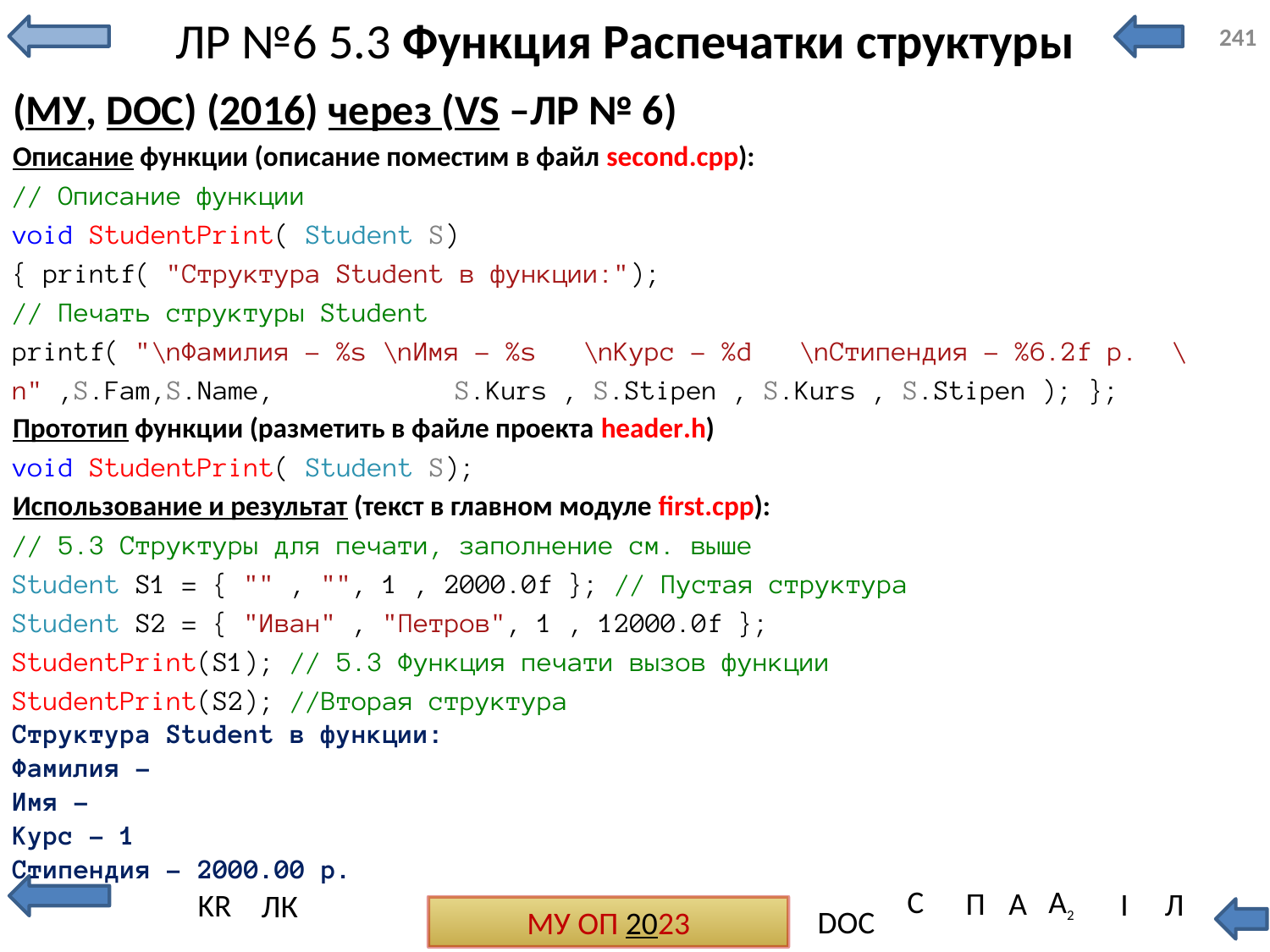

# ЛР №6 5.3 Функция Распечатки структуры
241
(МУ, DOC) (2016) через (VS –ЛР № 6)
Описание функции (описание поместим в файл second.cpp):
// Описание функции
void StudentPrint( Student S)
{ printf( "Структура Student в функции:");
// Печать структуры Student
printf( "\nФамилия - %s \nИмя - %s   \nКурс - %d   \nСтипендия - %6.2f р.  \n" ,S.Fam,S.Name, 	    S.Kurs , S.Stipen , S.Kurs , S.Stipen ); };
Прототип функции (разметить в файле проекта header.h)
void StudentPrint( Student S);
Использование и результат (текст в главном модуле first.cpp):
// 5.3 Структуры для печати, заполнение см. выше
Student S1 = { "" , "", 1 , 2000.0f }; // Пустая структура
Student S2 = { "Иван" , "Петров", 1 , 12000.0f };
StudentPrint(S1); // 5.3 Функция печати вызов функции
StudentPrint(S2); //Вторая структура
Структура Student в функции:
Фамилия -
Имя -
Курс - 1
Стипендия - 2000.00 р.